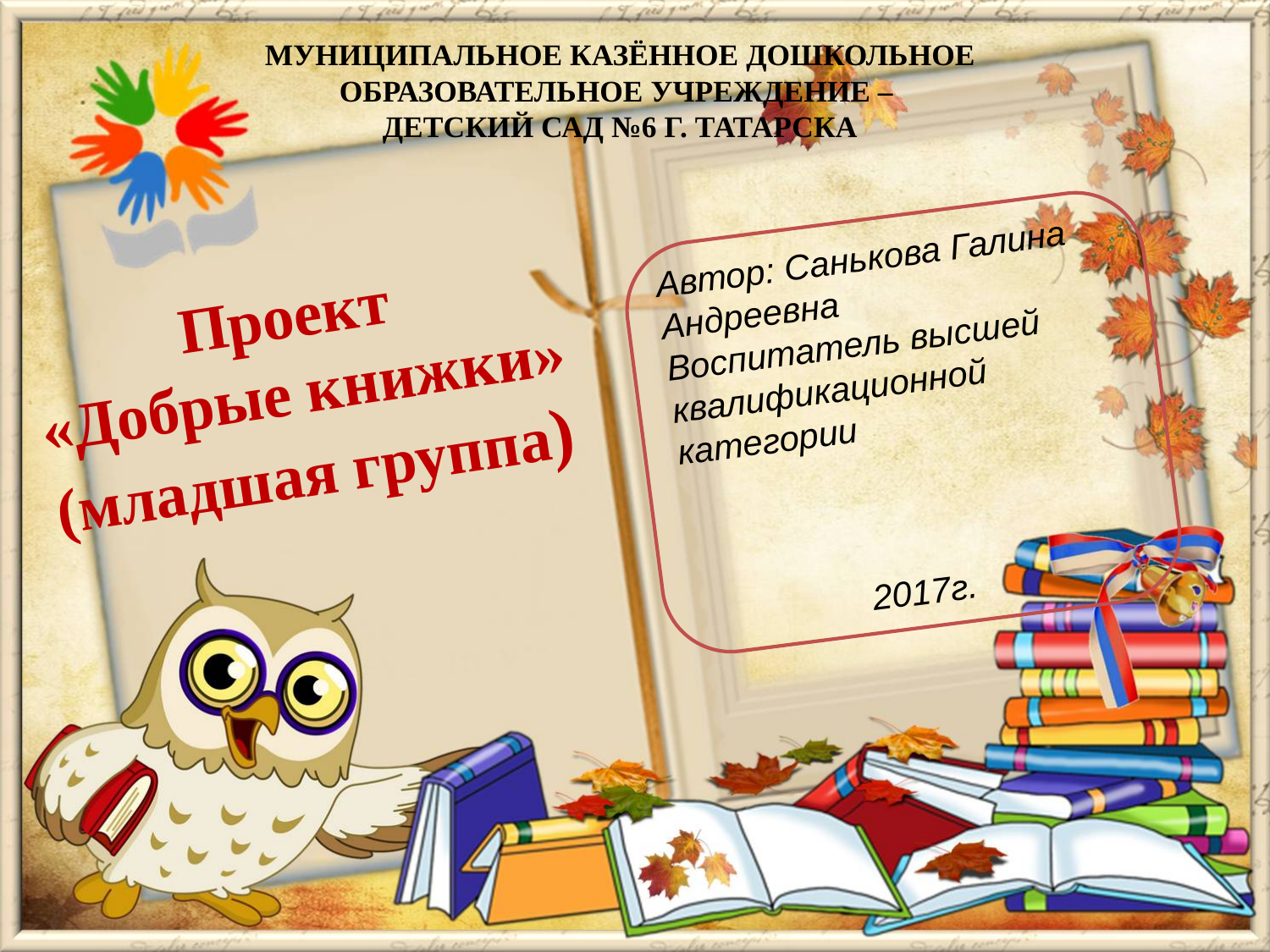

МУНИЦИПАЛЬНОЕ КАЗЁННОЕ ДОШКОЛЬНОЕ ОБРАЗОВАТЕЛЬНОЕ УЧРЕЖДЕНИЕ –
ДЕТСКИЙ САД №6 Г. ТАТАРСКА
Автор: Санькова Галина Андреевна
Воспитатель высшей квалификационной категории

2017г.
Проект
«Добрые книжки»
(младшая группа)